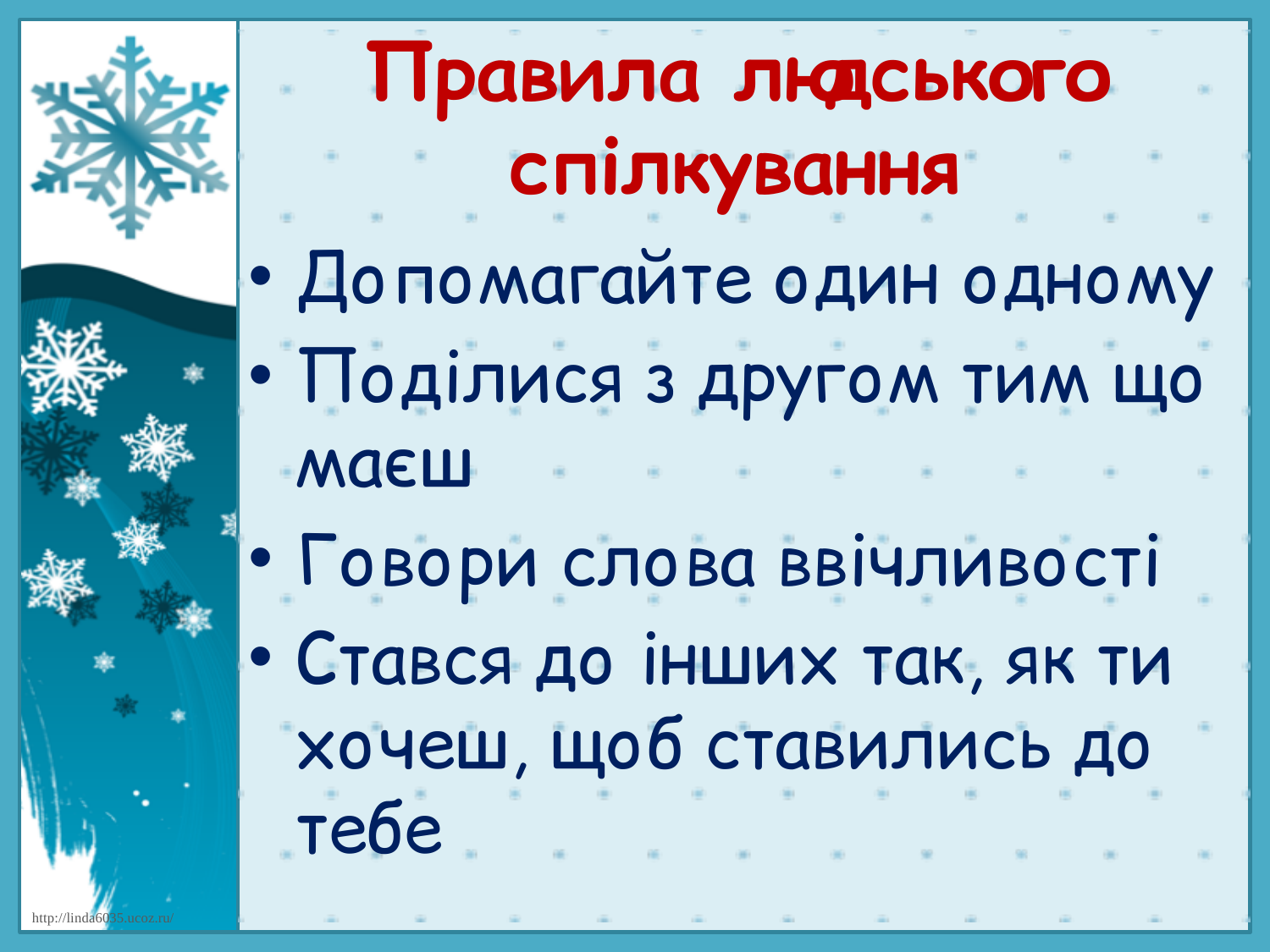

# Правила людського спілкування
Допомагайте один одному
Поділися з другом тим що маєш
Говори слова ввічливості
Стався до інших так, як ти хочеш, щоб ставились до тебе